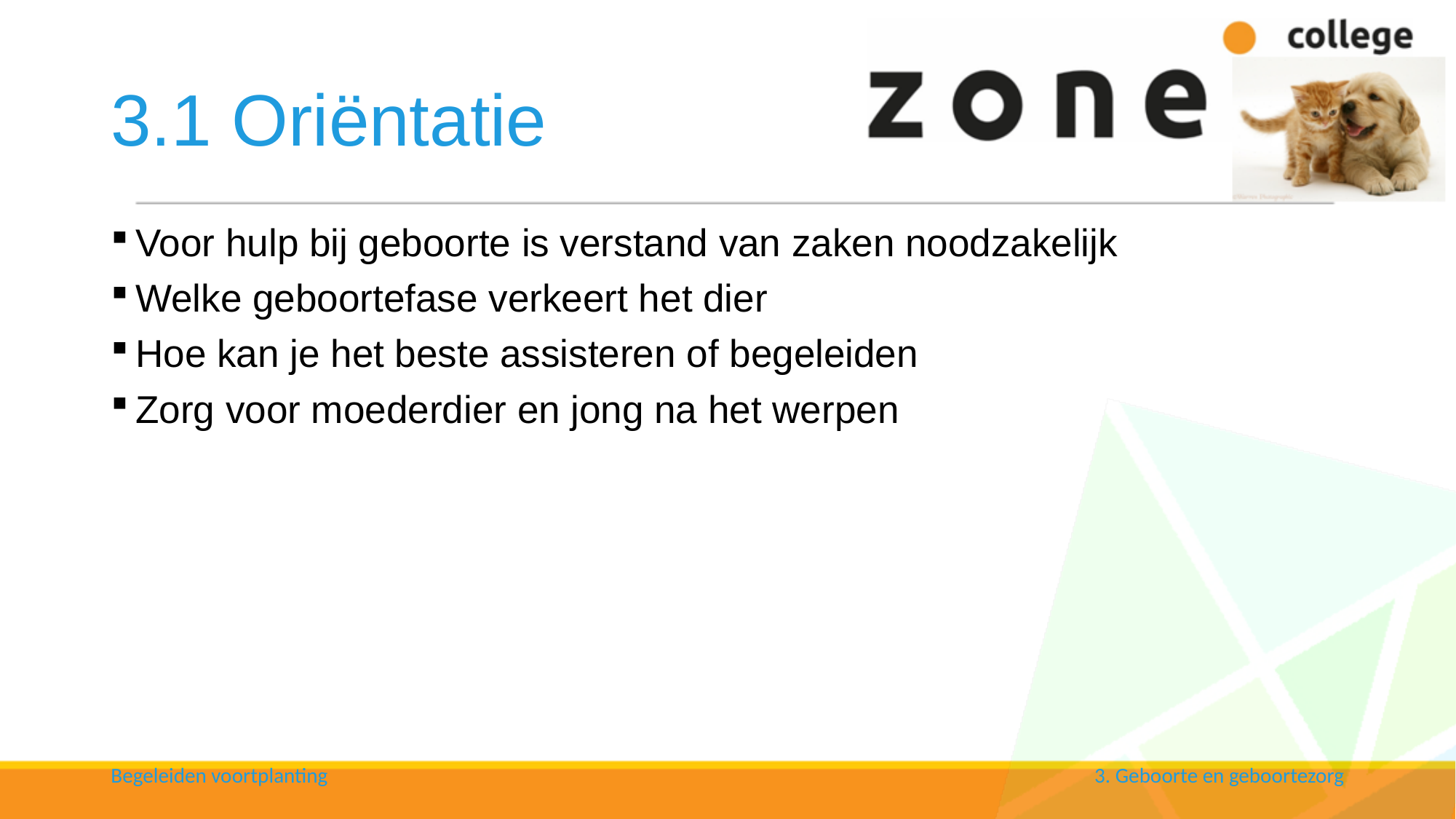

# 3.1 Oriëntatie
Voor hulp bij geboorte is verstand van zaken noodzakelijk
Welke geboortefase verkeert het dier
Hoe kan je het beste assisteren of begeleiden
Zorg voor moederdier en jong na het werpen
Begeleiden voortplanting
3. Geboorte en geboortezorg